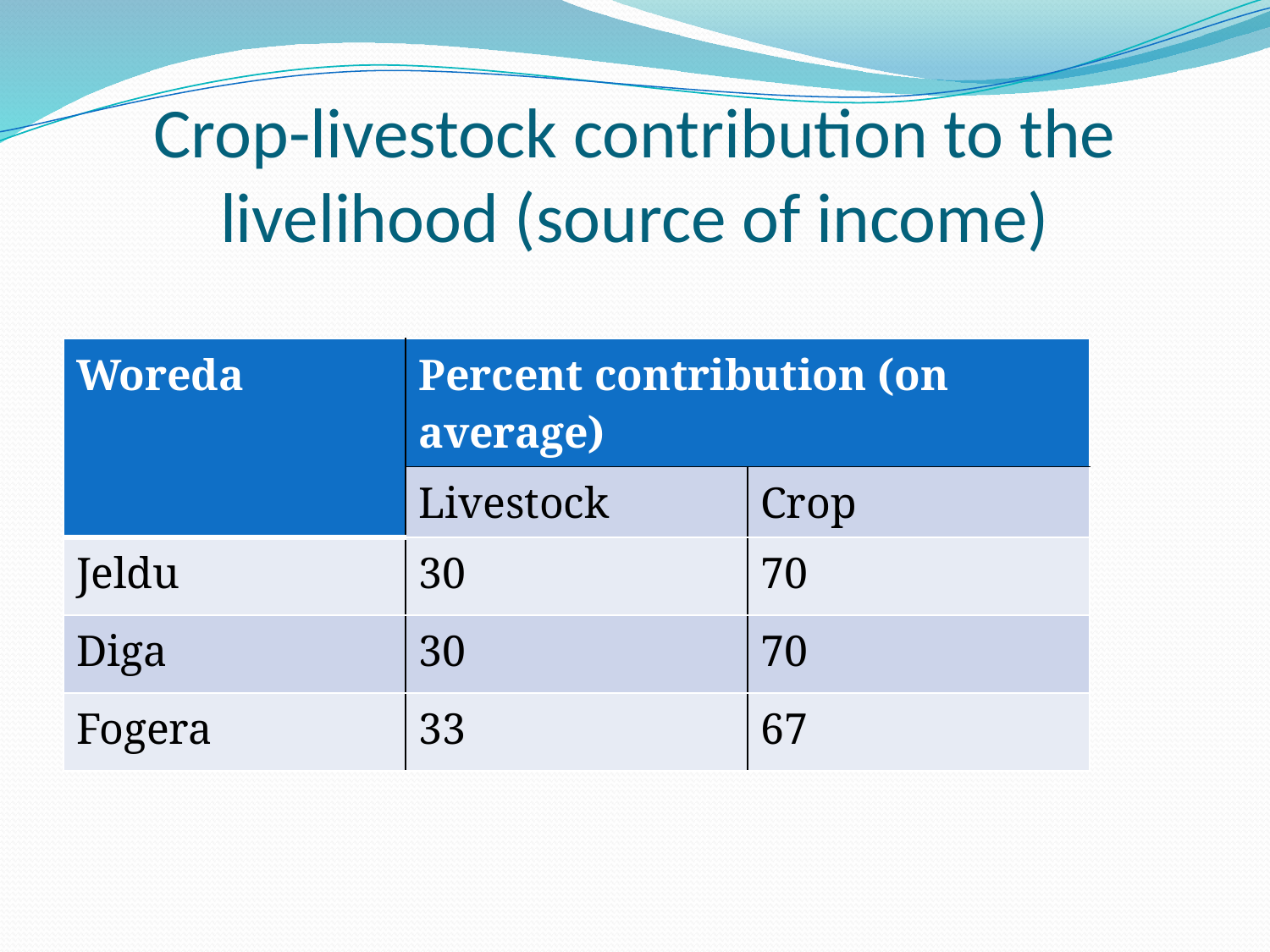

# Crop-livestock contribution to the livelihood (source of income)
| Woreda | Percent contribution (on average) |  |
| --- | --- | --- |
|  | Livestock | Crop |
| Jeldu | 30 | 70 |
| Diga | 30 | 70 |
| Fogera | 33 | 67 |